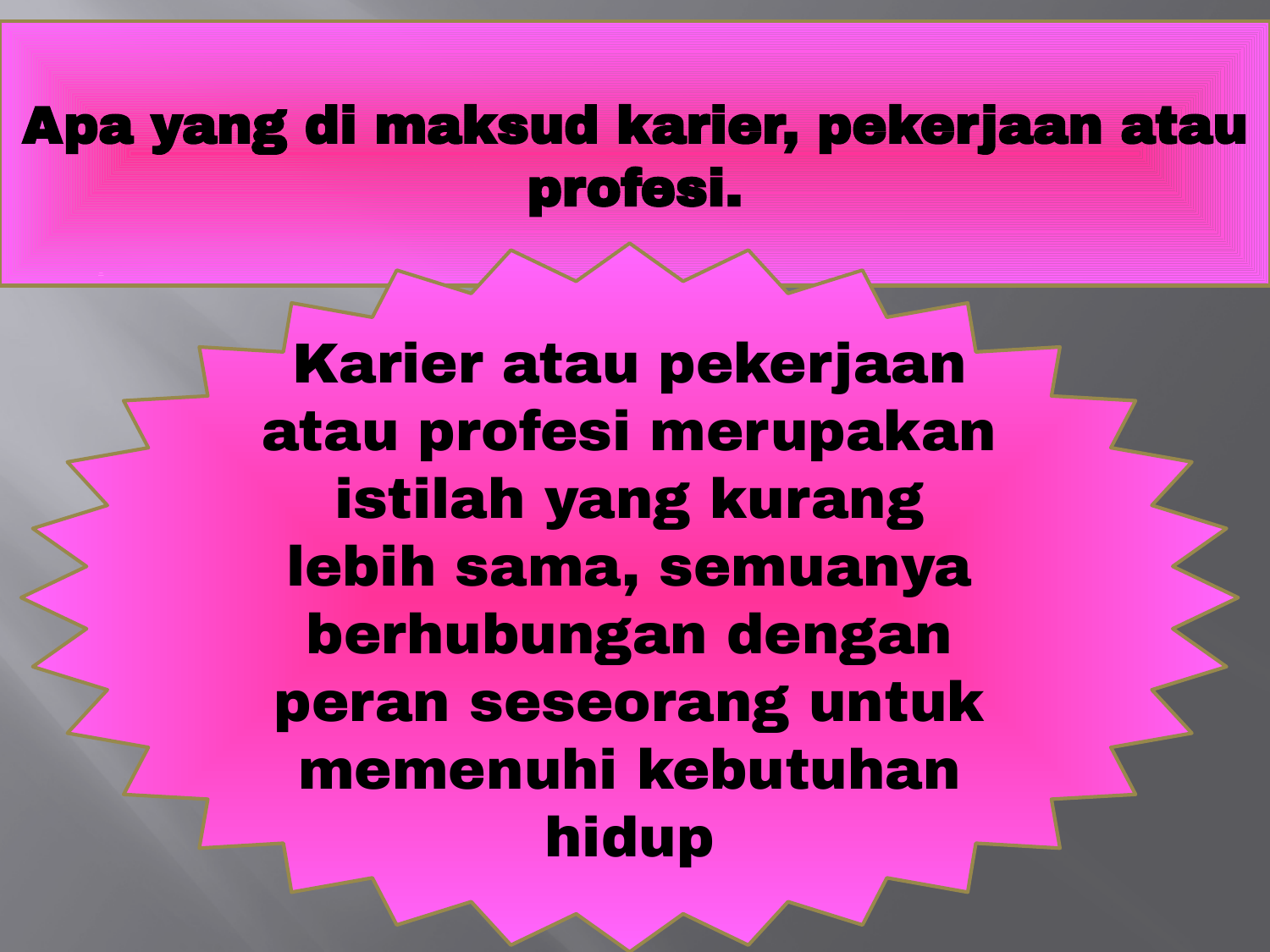

# Apa yang di maksud karier, pekerjaan atau profesi.
.
Karier atau pekerjaan atau profesi merupakan istilah yang kurang lebih sama, semuanya berhubungan dengan peran seseorang untuk memenuhi kebutuhan hidup